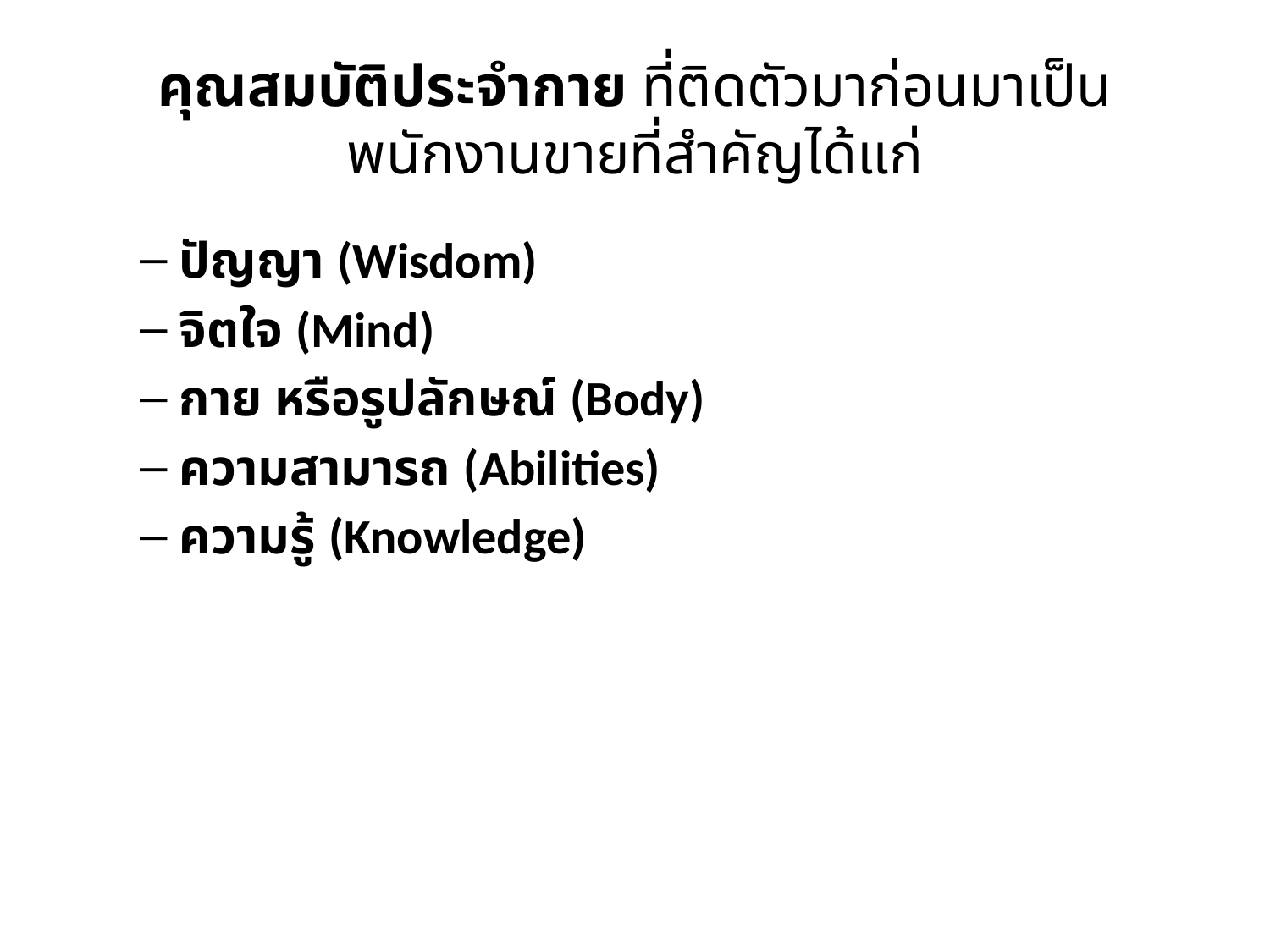

# คุณสมบัติประจำกาย ที่ติดตัวมาก่อนมาเป็นพนักงานขายที่สำคัญได้แก่
ปัญญา (Wisdom)
จิตใจ (Mind)
กาย หรือรูปลักษณ์ (Body)
ความสามารถ (Abilities)
ความรู้ (Knowledge)